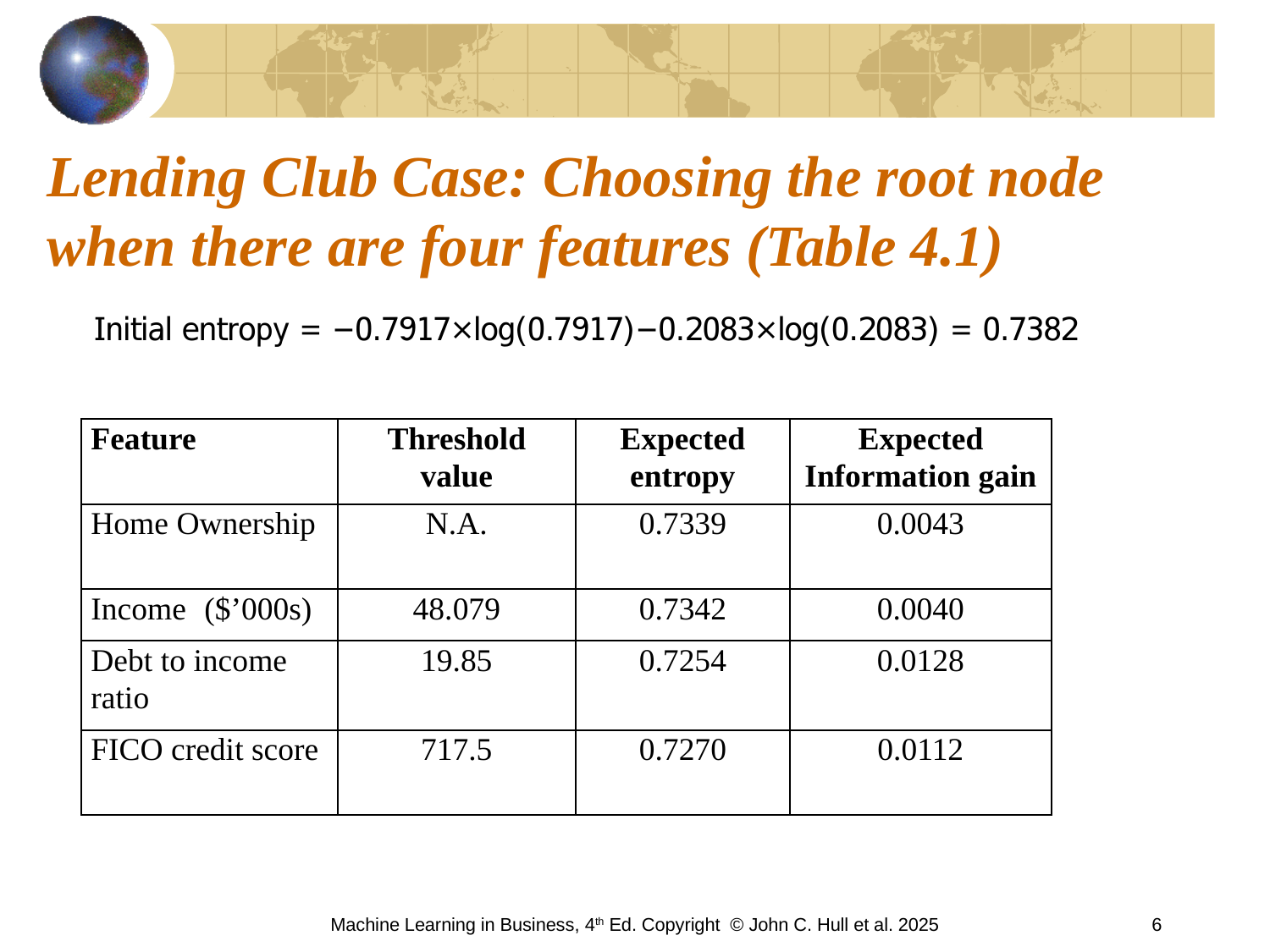

# Lending Club Case: Choosing the root node when there are four features (Table 4.1)

Initial entropy = −0.7917×log(0.7917)−0.2083×log(0.2083) = 0.7382

| Feature | Threshold value | Expected entropy | Expected Information gain |
| --- | --- | --- | --- |
| Home Ownership | N.A. | 0.7339 | 0.0043 |
| Income ($’000s) | 48.079 | 0.7342 | 0.0040 |
| Debt to income ratio | 19.85 | 0.7254 | 0.0128 |
| FICO credit score | 717.5 | 0.7270 | 0.0112 |

Machine Learning in Business, 4th Ed. Copyright  © John C. Hull et al. 2025
6